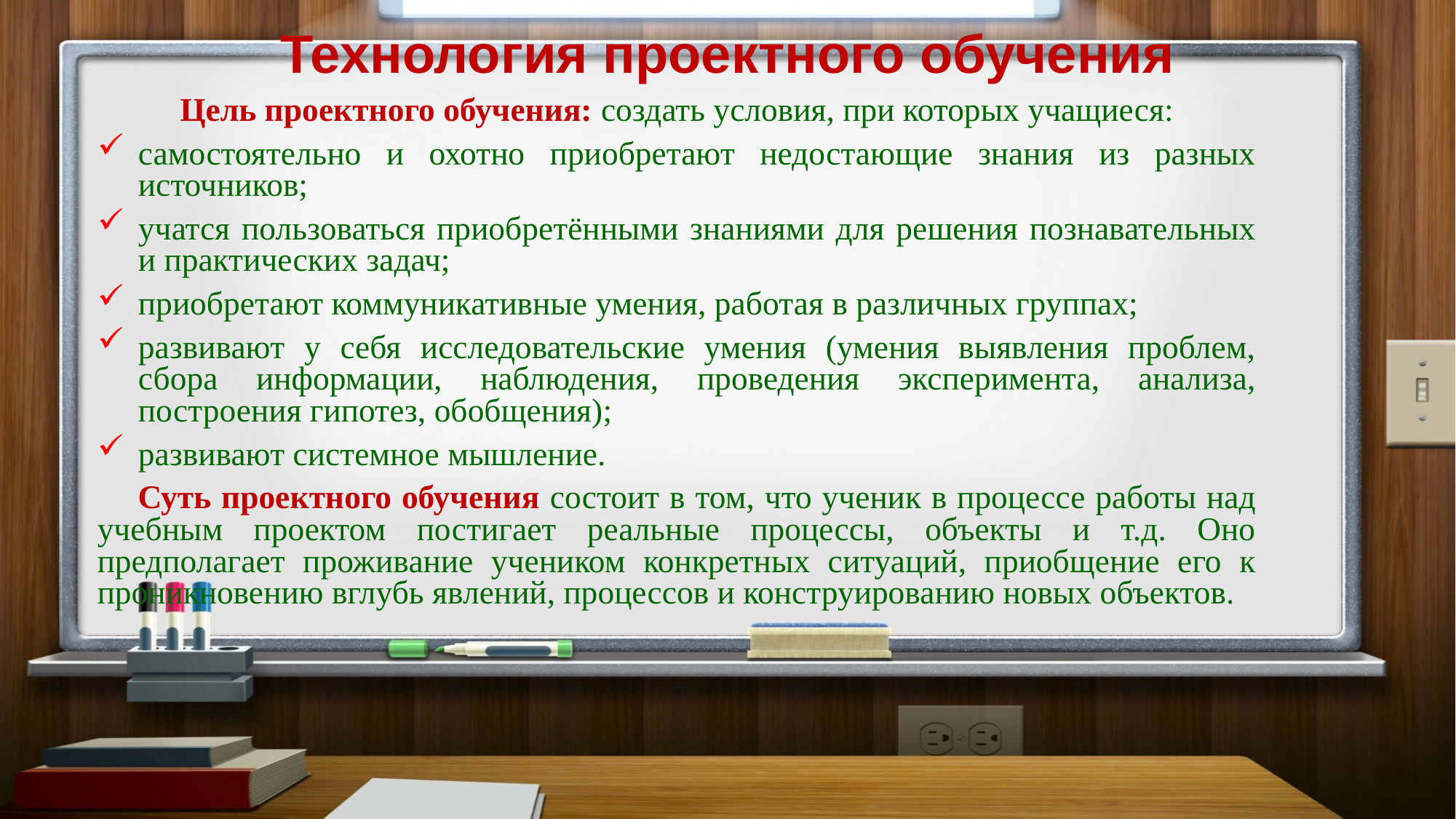

# Технология проектного обучения
Цель проектного обучения: создать условия, при которых учащиеся:
самостоятельно и охотно приобретают недостающие знания из разных источников;
учатся пользоваться приобретёнными знаниями для решения познавательных и практических задач;
приобретают коммуникативные умения, работая в различных группах;
развивают у себя исследовательские умения (умения выявления проблем, сбора информации, наблюдения, проведения эксперимента, анализа, построения гипотез, обобщения);
развивают системное мышление.
    Суть проектного обучения состоит в том, что ученик в процессе работы над учебным проектом постигает реальные процессы, объекты и т.д. Оно предполагает проживание учеником конкретных ситуаций, приобщение его к проникновению вглубь явлений, процессов и конструированию новых объектов.